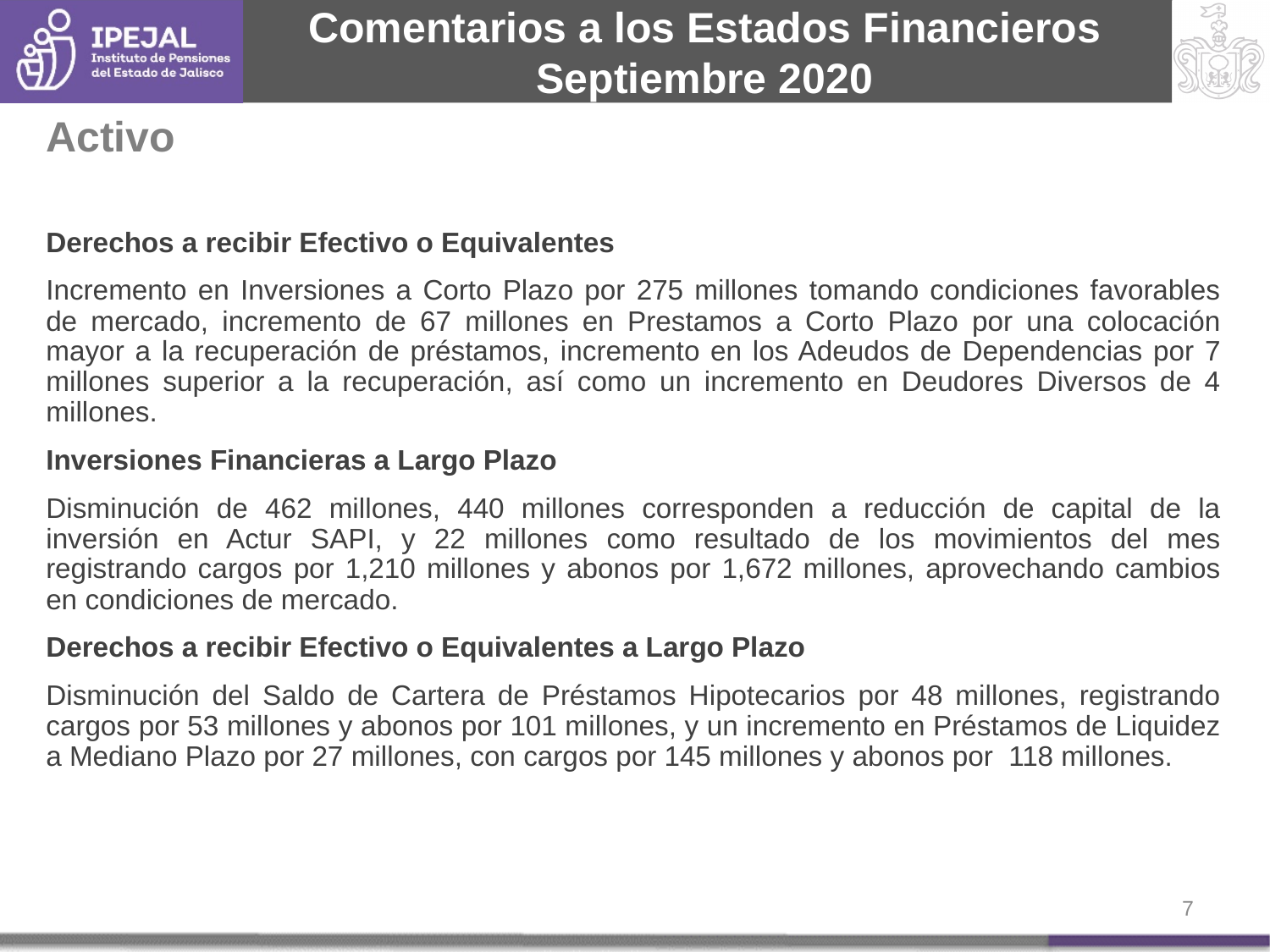

Comentarios a los Estados Financieros Septiembre 2020
Activo
Derechos a recibir Efectivo o Equivalentes
Incremento en Inversiones a Corto Plazo por 275 millones tomando condiciones favorables de mercado, incremento de 67 millones en Prestamos a Corto Plazo por una colocación mayor a la recuperación de préstamos, incremento en los Adeudos de Dependencias por 7 millones superior a la recuperación, así como un incremento en Deudores Diversos de 4 millones.
Inversiones Financieras a Largo Plazo
Disminución de 462 millones, 440 millones corresponden a reducción de capital de la inversión en Actur SAPI, y 22 millones como resultado de los movimientos del mes registrando cargos por 1,210 millones y abonos por 1,672 millones, aprovechando cambios en condiciones de mercado.
Derechos a recibir Efectivo o Equivalentes a Largo Plazo
Disminución del Saldo de Cartera de Préstamos Hipotecarios por 48 millones, registrando cargos por 53 millones y abonos por 101 millones, y un incremento en Préstamos de Liquidez a Mediano Plazo por 27 millones, con cargos por 145 millones y abonos por  118 millones.
7